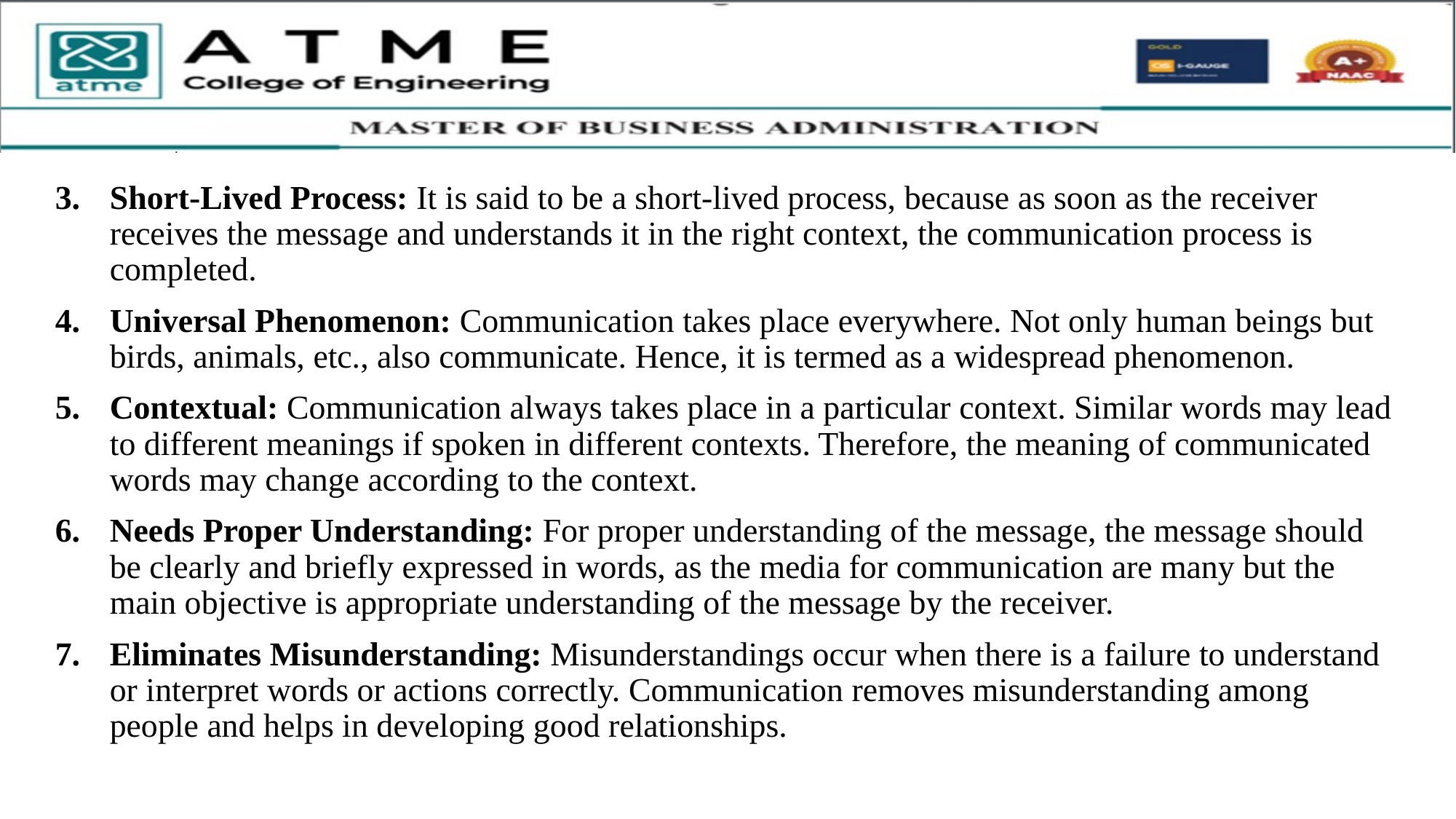

Short-Lived Process: It is said to be a short-lived process, because as soon as the receiver receives the message and understands it in the right context, the communication process is completed.
Universal Phenomenon: Communication takes place everywhere. Not only human beings but birds, animals, etc., also communicate. Hence, it is termed as a widespread phenomenon.
Contextual: Communication always takes place in a particular context. Similar words may lead to different meanings if spoken in different contexts. Therefore, the meaning of communicated words may change according to the context.
Needs Proper Understanding: For proper understanding of the message, the message should be clearly and briefly expressed in words, as the media for communication are many but the main objective is appropriate understanding of the message by the receiver.
Eliminates Misunderstanding: Misunderstandings occur when there is a failure to understand or interpret words or actions correctly. Communication removes misunderstanding among people and helps in developing good relationships.